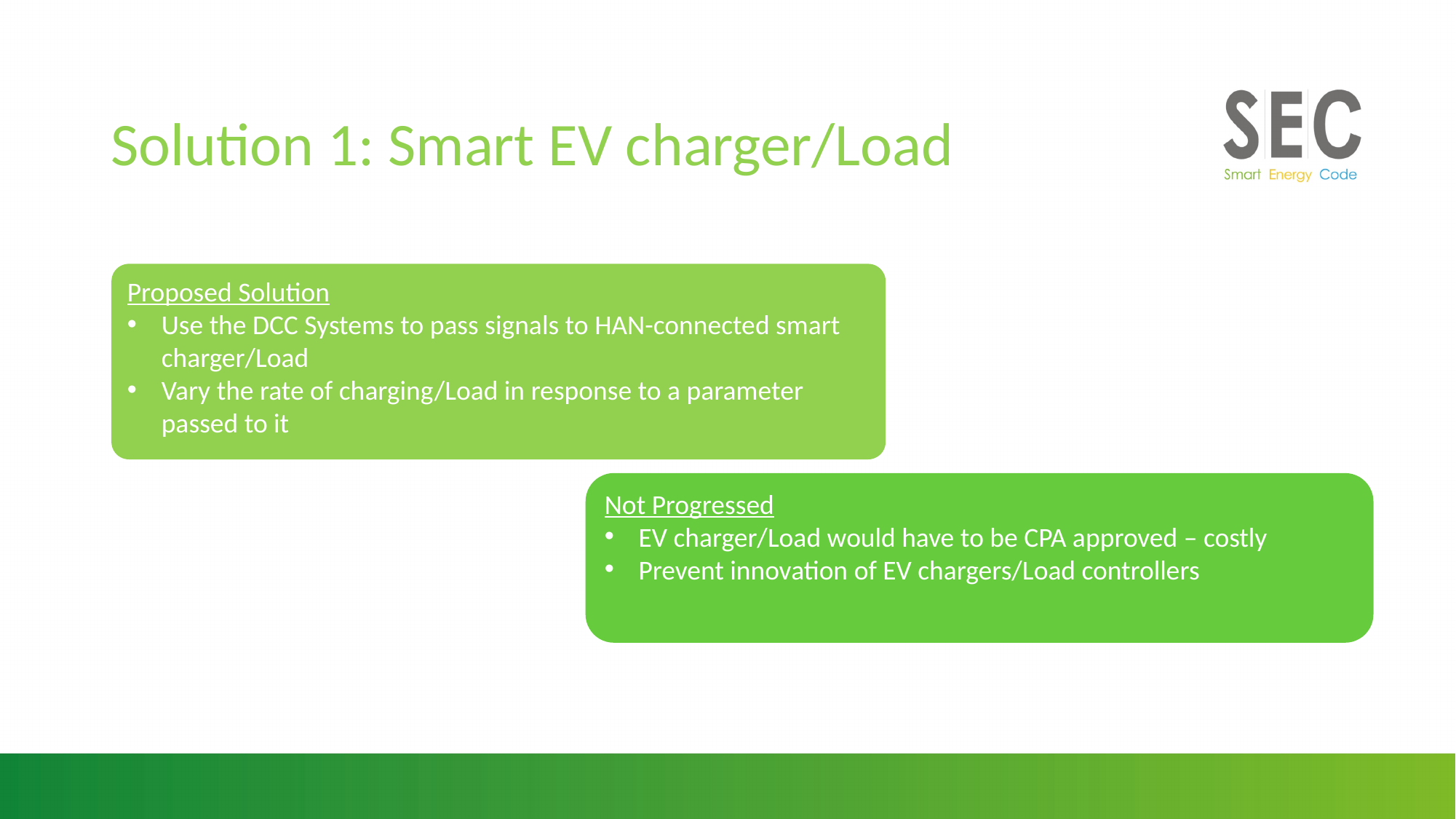

# Solution 1: Smart EV charger/Load
Proposed Solution
Use the DCC Systems to pass signals to HAN-connected smart charger/Load
Vary the rate of charging/Load in response to a parameter passed to it

Not Progressed
EV charger/Load would have to be CPA approved – costly
Prevent innovation of EV chargers/Load controllers